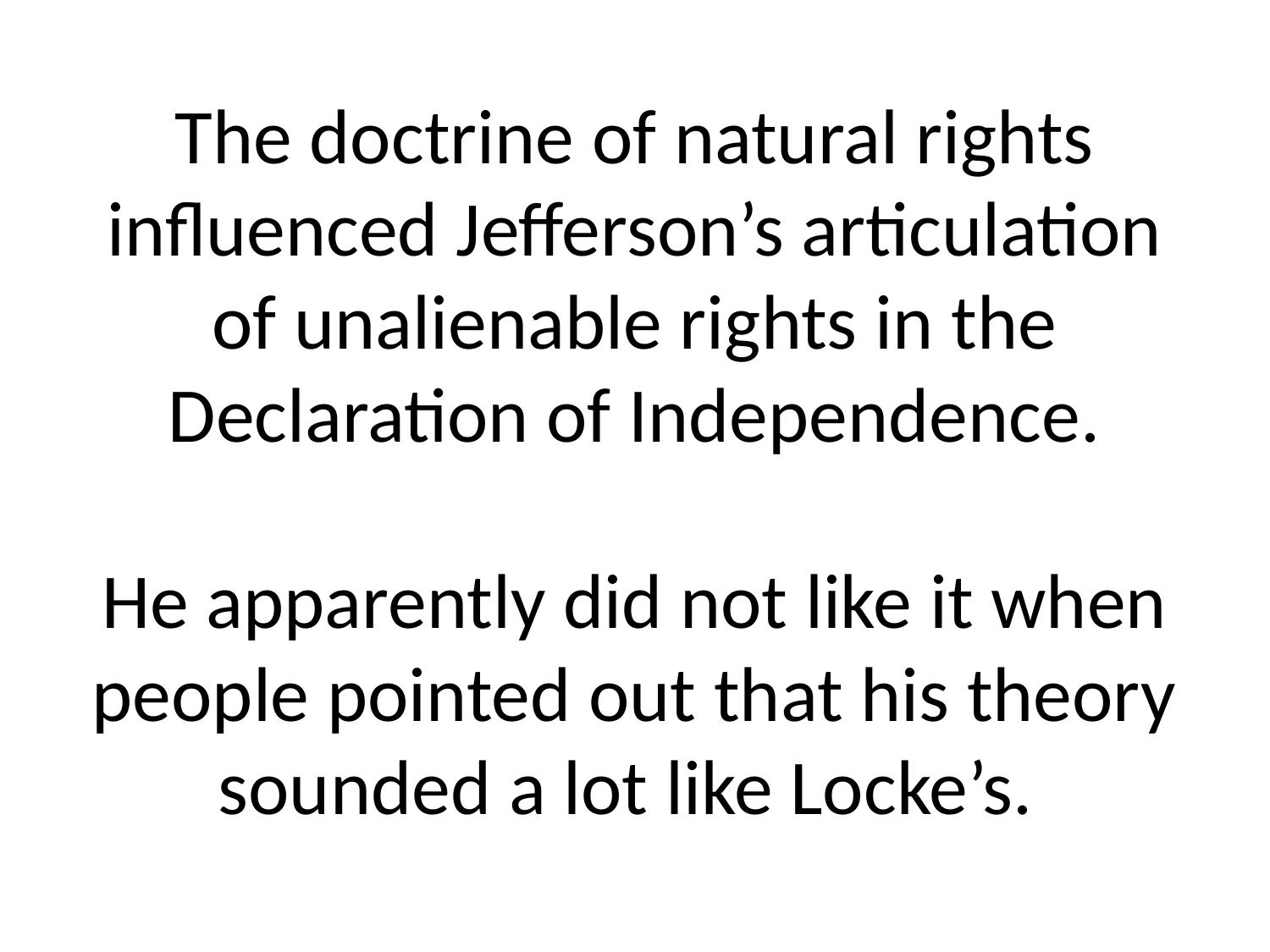

# The doctrine of natural rights influenced Jefferson’s articulation of unalienable rights in the Declaration of Independence. He apparently did not like it when people pointed out that his theory sounded a lot like Locke’s.